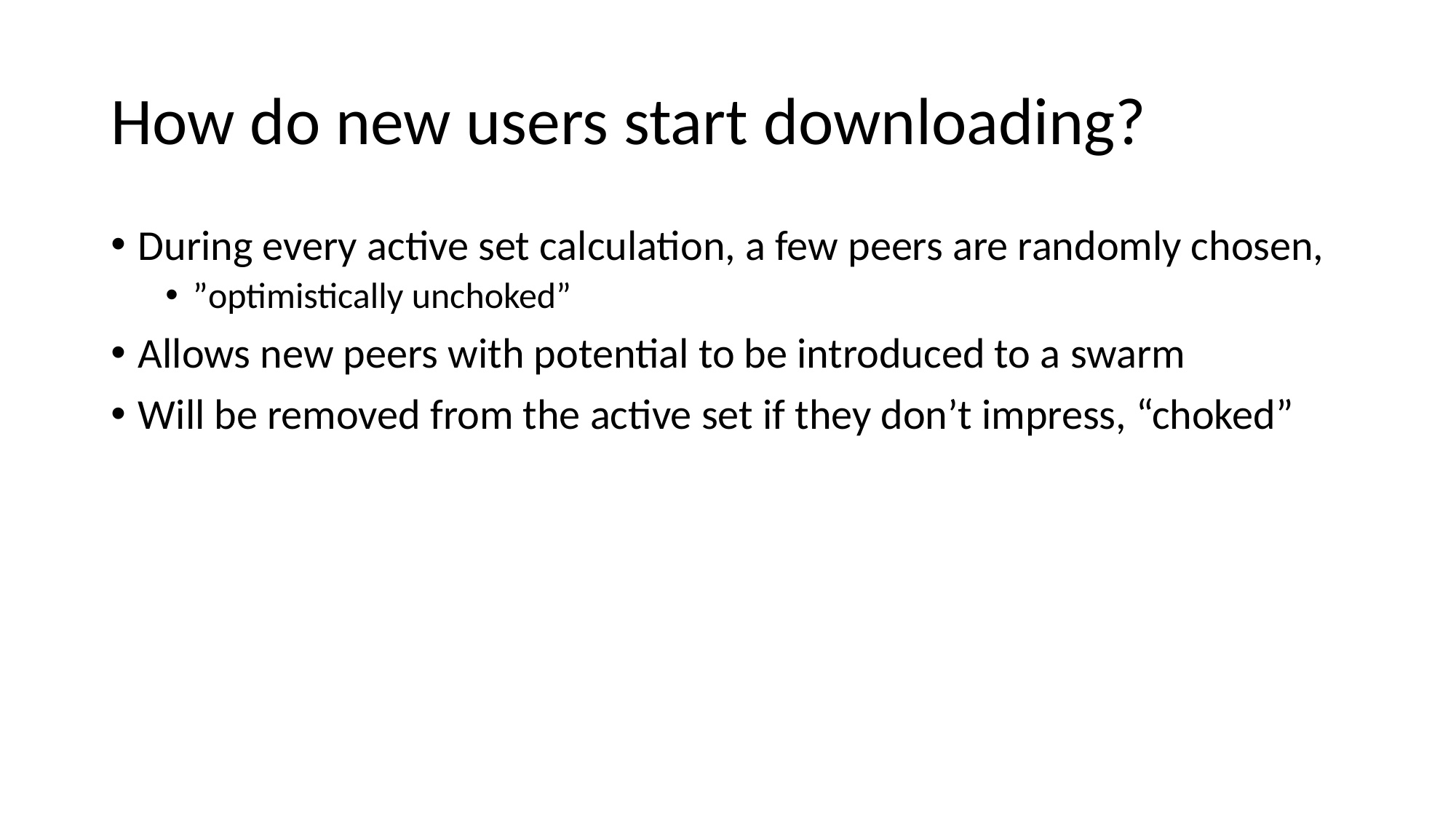

# How do new users start downloading?
During every active set calculation, a few peers are randomly chosen,
”optimistically unchoked”
Allows new peers with potential to be introduced to a swarm
Will be removed from the active set if they don’t impress, “choked”